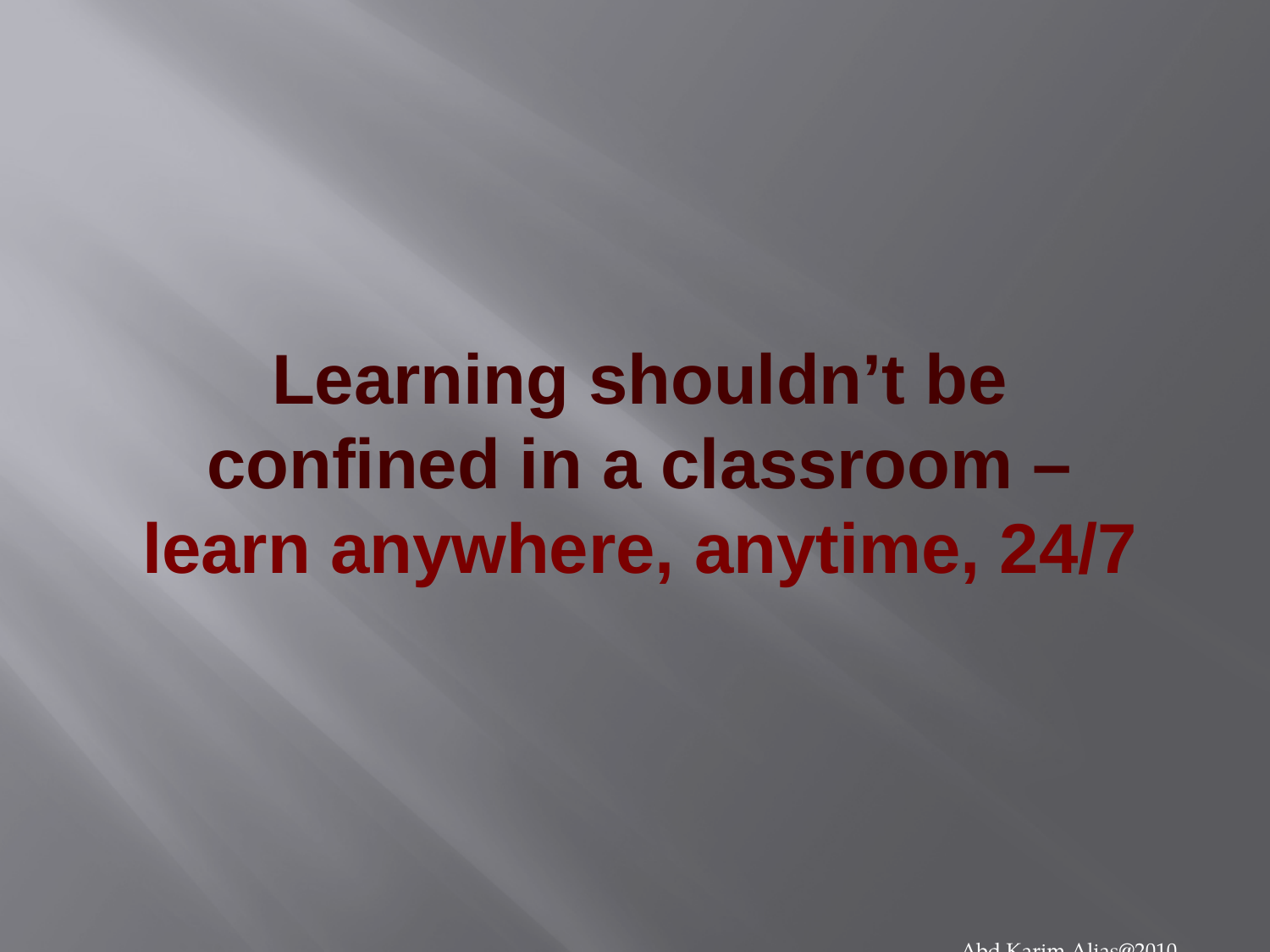

Learning shouldn’t be confined in a classroom – learn anywhere, anytime, 24/7
Abd Karim Alias@2010